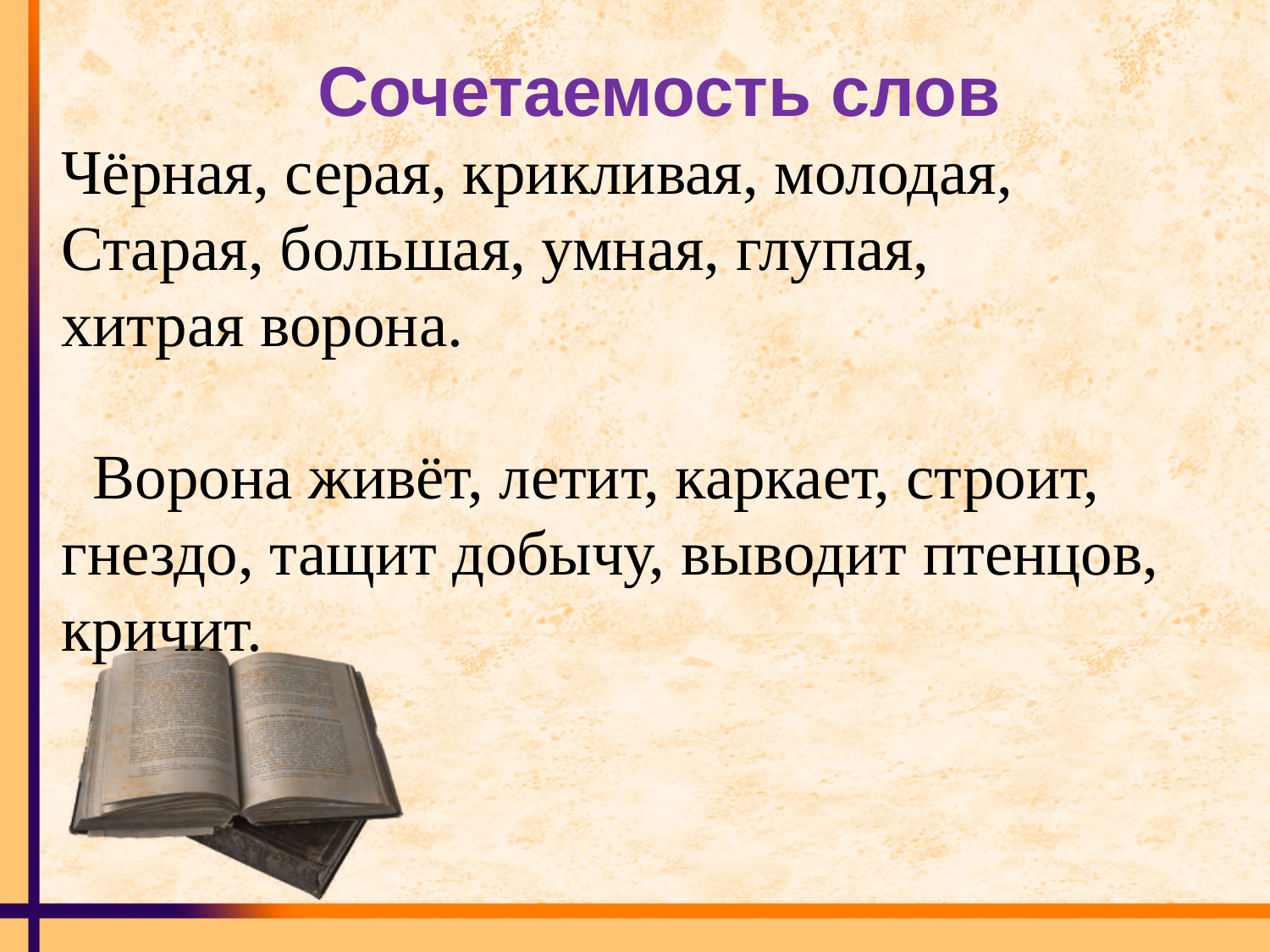

Сочетаемость слов
Чёрная, серая, крикливая, молодая,
Старая, большая, умная, глупая,
хитрая ворона.

  Ворона живёт, летит, каркает, строит,
гнездо, тащит добычу, выводит птенцов,
кричит.